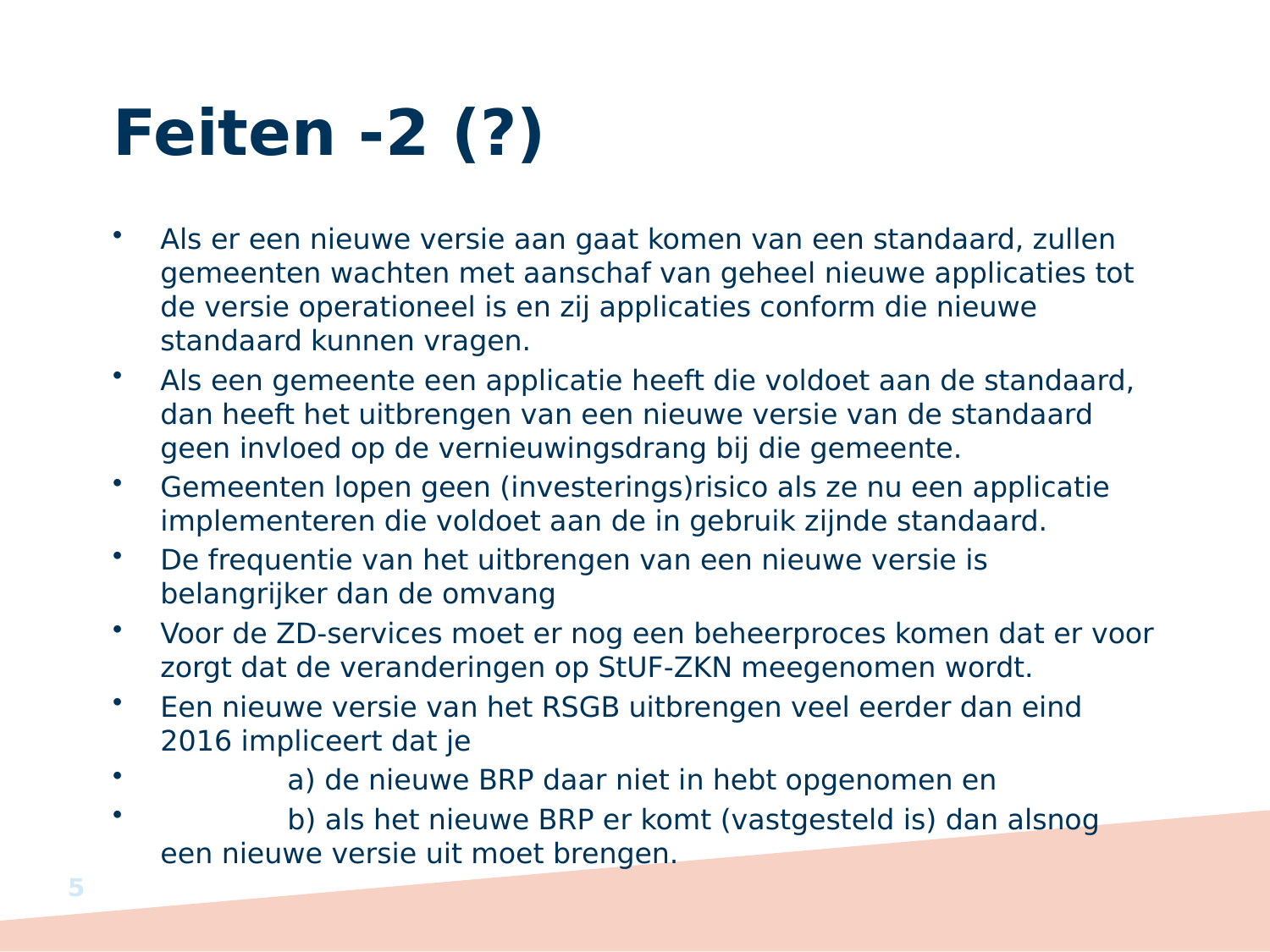

# Feiten -2 (?)
Als er een nieuwe versie aan gaat komen van een standaard, zullen gemeenten wachten met aanschaf van geheel nieuwe applicaties tot de versie operationeel is en zij applicaties conform die nieuwe standaard kunnen vragen.
Als een gemeente een applicatie heeft die voldoet aan de standaard, dan heeft het uitbrengen van een nieuwe versie van de standaard geen invloed op de vernieuwingsdrang bij die gemeente.
Gemeenten lopen geen (investerings)risico als ze nu een applicatie implementeren die voldoet aan de in gebruik zijnde standaard.
De frequentie van het uitbrengen van een nieuwe versie is belangrijker dan de omvang
Voor de ZD-services moet er nog een beheerproces komen dat er voor zorgt dat de veranderingen op StUF-ZKN meegenomen wordt.
Een nieuwe versie van het RSGB uitbrengen veel eerder dan eind 2016 impliceert dat je
	a) de nieuwe BRP daar niet in hebt opgenomen en
	b) als het nieuwe BRP er komt (vastgesteld is) dan alsnog een nieuwe versie uit moet brengen.

5